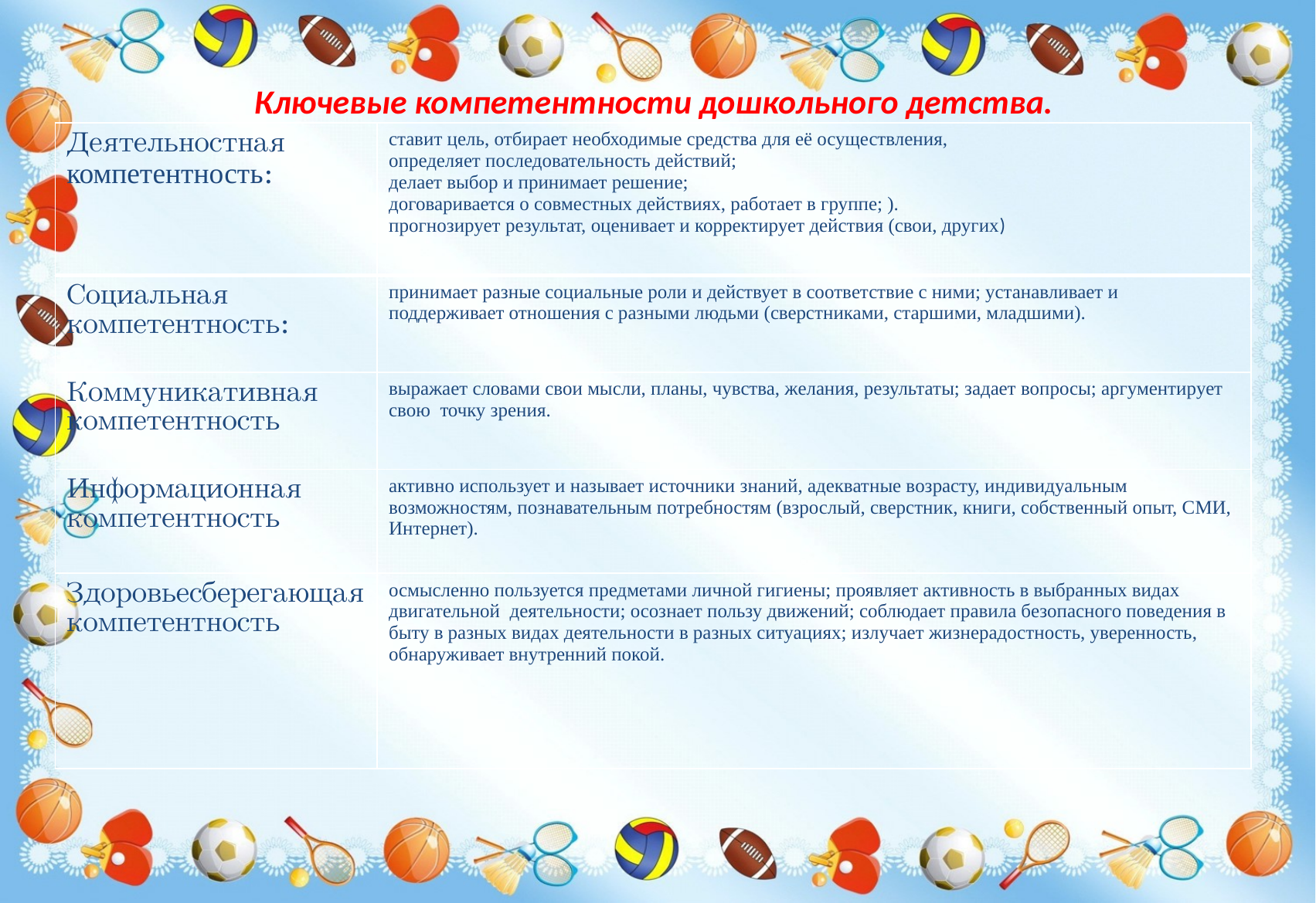

# Ключевые компетентности дошкольного детства.
| Деятельностная компетентность: | ставит цель, отбирает необходимые средства для её осуществления, определяет последовательность действий; делает выбор и принимает решение; договаривается о совместных действиях, работает в группе; ). прогнозирует результат, оценивает и корректирует действия (свои, других) |
| --- | --- |
| Социальная компетентность: | принимает разные социальные роли и действует в соответствие с ними; устанавливает и поддерживает отношения с разными людьми (сверстниками, старшими, младшими). |
| Коммуникативная компетентность | выражает словами свои мысли, планы, чувства, желания, результаты; задает вопросы; аргументирует свою точку зрения. |
| Информационная компетентность | активно использует и называет источники знаний, адекватные возрасту, индивидуальным возможностям, познавательным потребностям (взрослый, сверстник, книги, собственный опыт, СМИ, Интернет). |
| Здоровьесберегающая компетентность | осмысленно пользуется предметами личной гигиены; проявляет активность в выбранных видах двигательной деятельности; осознает пользу движений; соблюдает правила безопасного поведения в быту в разных видах деятельности в разных ситуациях; излучает жизнерадостность, уверенность, обнаруживает внутренний покой. |